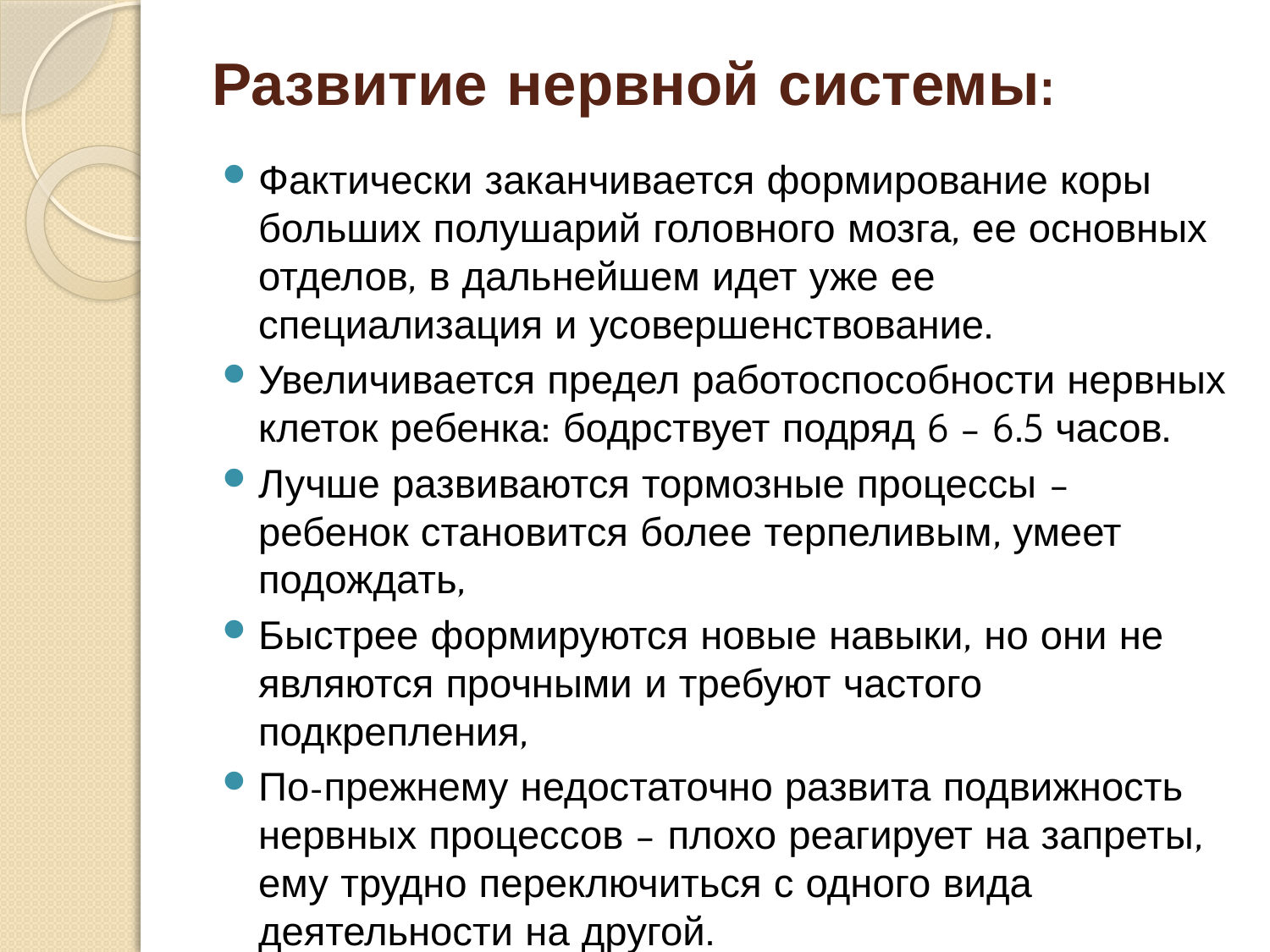

# Развитие нервной системы:
Фактически заканчивается формирование коры больших полушарий головного мозга, ее основных отделов, в дальнейшем идет уже ее специализация и усовершенствование.
Увеличивается предел работоспособности нервных клеток ребенка: бодрствует подряд 6 – 6.5 часов.
Лучше развиваются тормозные процессы – ребенок становится более терпеливым, умеет подождать,
Быстрее формируются новые навыки, но они не являются прочными и требуют частого подкрепления,
По-прежнему недостаточно развита подвижность нервных процессов – плохо реагирует на запреты, ему трудно переключиться с одного вида деятельности на другой.